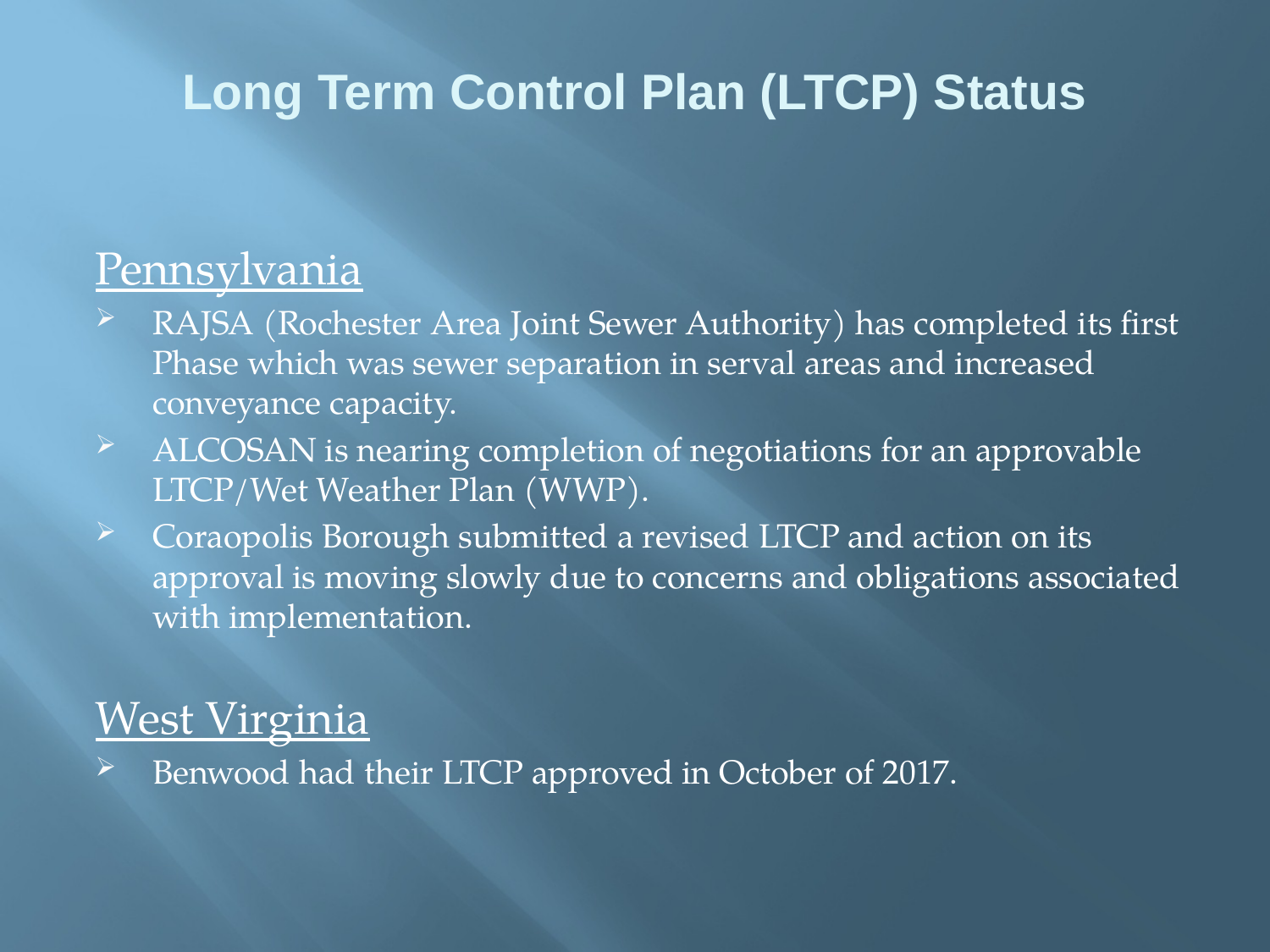

# Long Term Control Plan (LTCP) Status
Pennsylvania
RAJSA (Rochester Area Joint Sewer Authority) has completed its first Phase which was sewer separation in serval areas and increased conveyance capacity.
ALCOSAN is nearing completion of negotiations for an approvable LTCP/Wet Weather Plan (WWP).
Coraopolis Borough submitted a revised LTCP and action on its approval is moving slowly due to concerns and obligations associated with implementation.

West Virginia
Benwood had their LTCP approved in October of 2017.